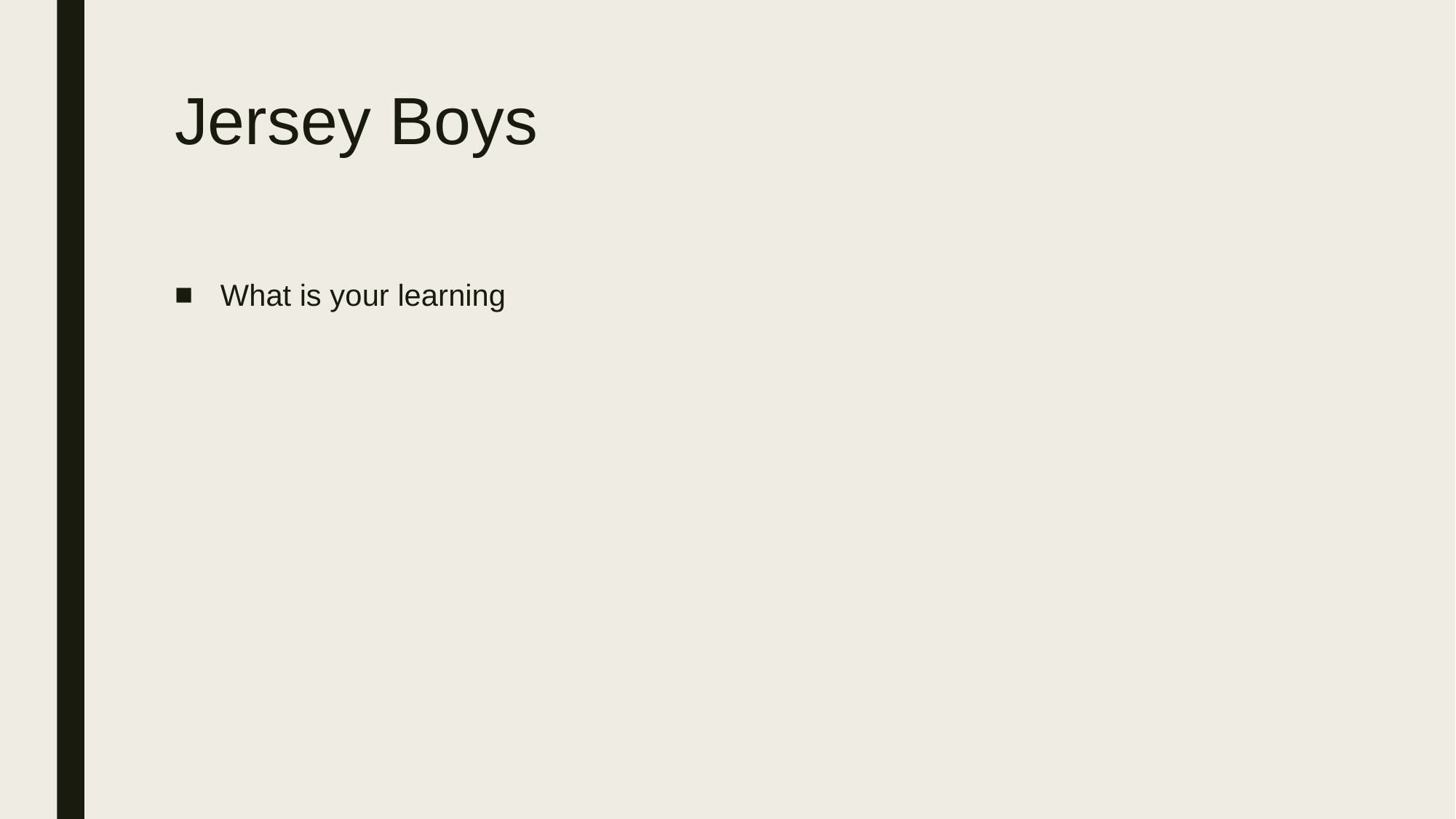

# Jersey Boys
What is your learning